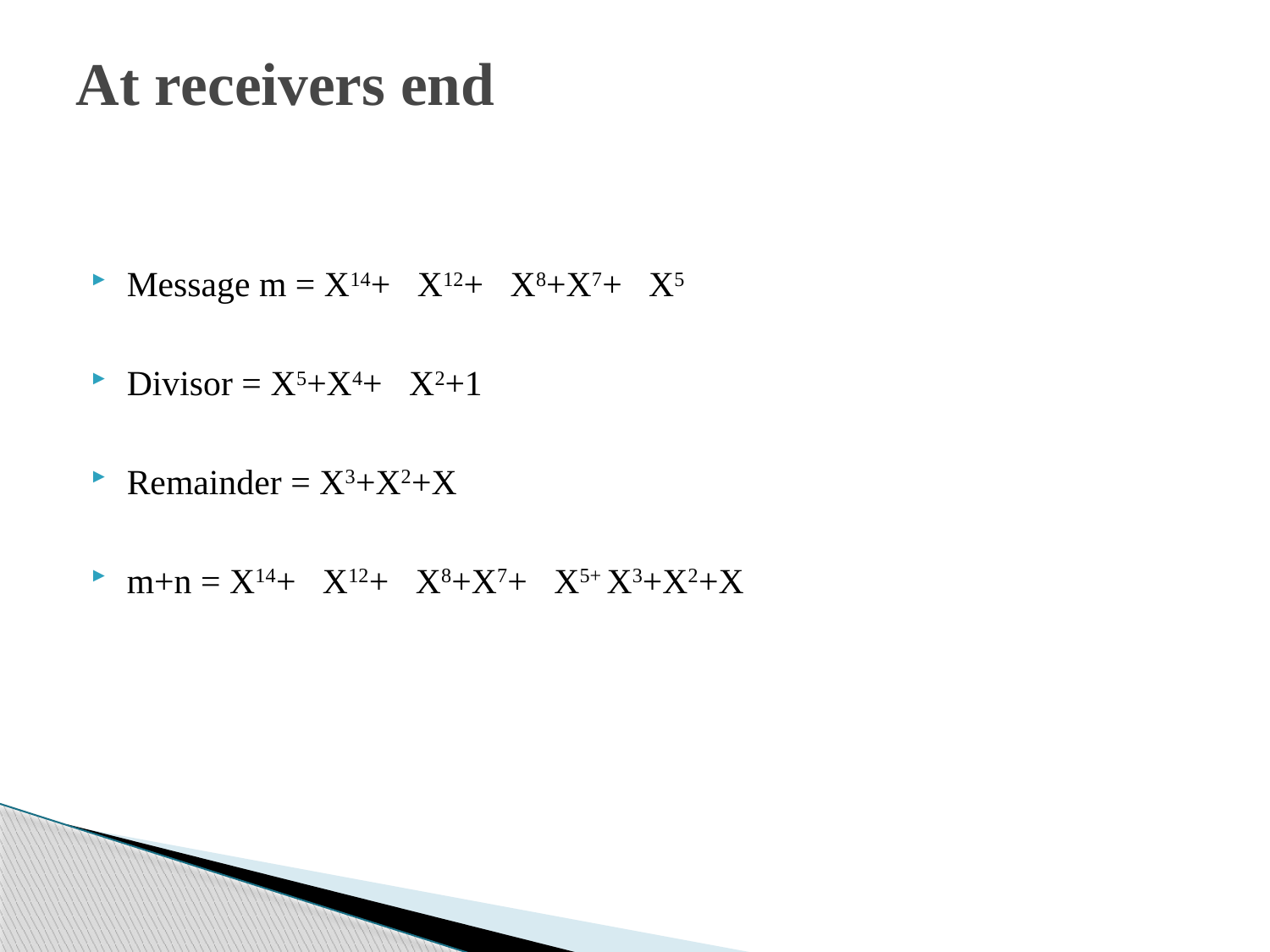

# At receivers end

Message m = X14+   X12+   X8+X7+   X5

Divisor = X5+X4+   X2+1

Remainder = X3+X2+X

m+n = X14+   X12+   X8+X7+   X5+ X3+X2+X